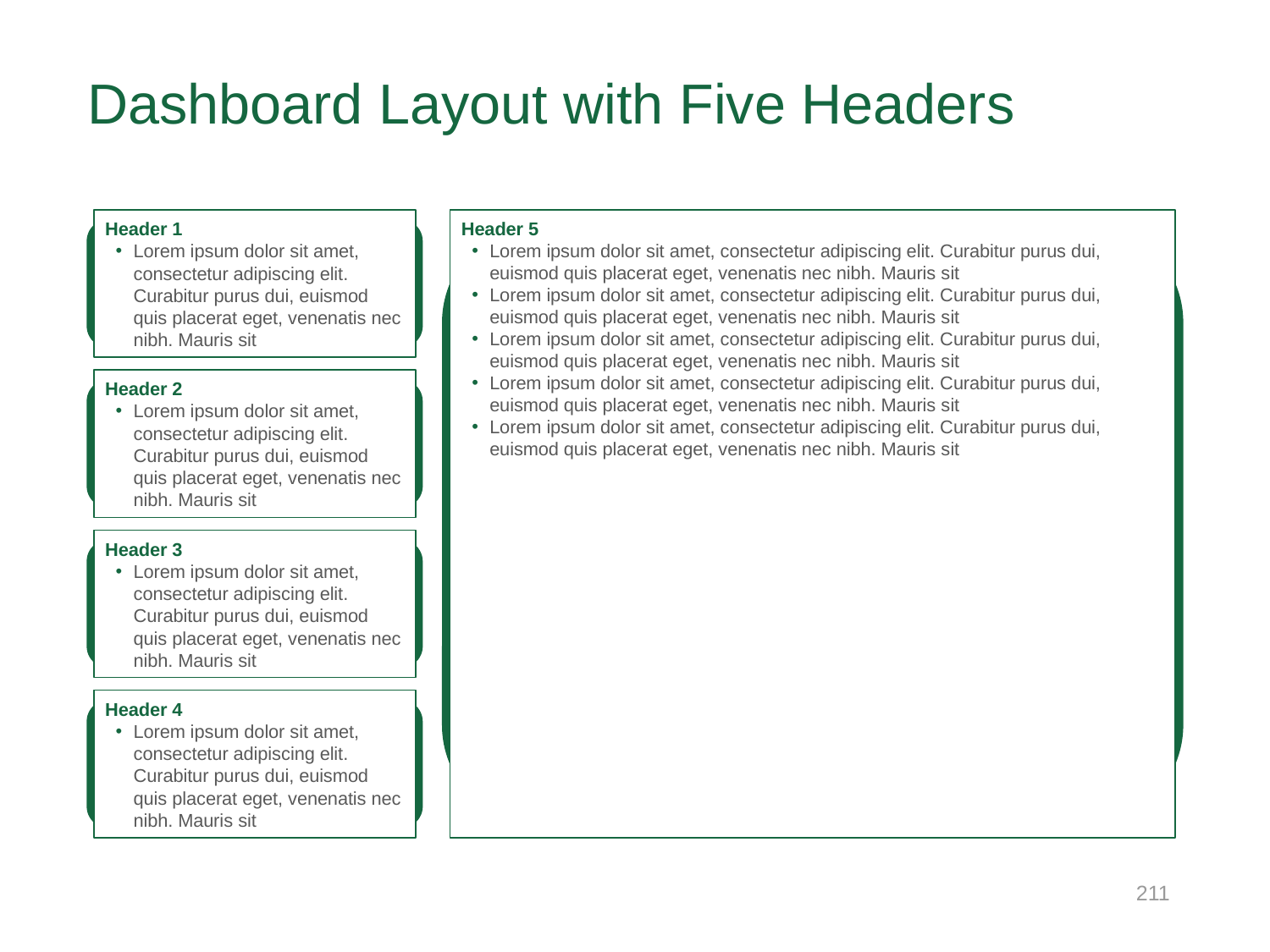

# Dashboard Layout with Five Headers
Header 1
Lorem ipsum dolor sit amet, consectetur adipiscing elit. Curabitur purus dui, euismod quis placerat eget, venenatis nec nibh. Mauris sit
Header 5
Lorem ipsum dolor sit amet, consectetur adipiscing elit. Curabitur purus dui, euismod quis placerat eget, venenatis nec nibh. Mauris sit
Lorem ipsum dolor sit amet, consectetur adipiscing elit. Curabitur purus dui, euismod quis placerat eget, venenatis nec nibh. Mauris sit
Lorem ipsum dolor sit amet, consectetur adipiscing elit. Curabitur purus dui, euismod quis placerat eget, venenatis nec nibh. Mauris sit
Lorem ipsum dolor sit amet, consectetur adipiscing elit. Curabitur purus dui, euismod quis placerat eget, venenatis nec nibh. Mauris sit
Lorem ipsum dolor sit amet, consectetur adipiscing elit. Curabitur purus dui, euismod quis placerat eget, venenatis nec nibh. Mauris sit

Header 2
Lorem ipsum dolor sit amet, consectetur adipiscing elit. Curabitur purus dui, euismod quis placerat eget, venenatis nec nibh. Mauris sit

Header 3
Lorem ipsum dolor sit amet, consectetur adipiscing elit. Curabitur purus dui, euismod quis placerat eget, venenatis nec nibh. Mauris sit

Header 4
Lorem ipsum dolor sit amet, consectetur adipiscing elit. Curabitur purus dui, euismod quis placerat eget, venenatis nec nibh. Mauris sit

211